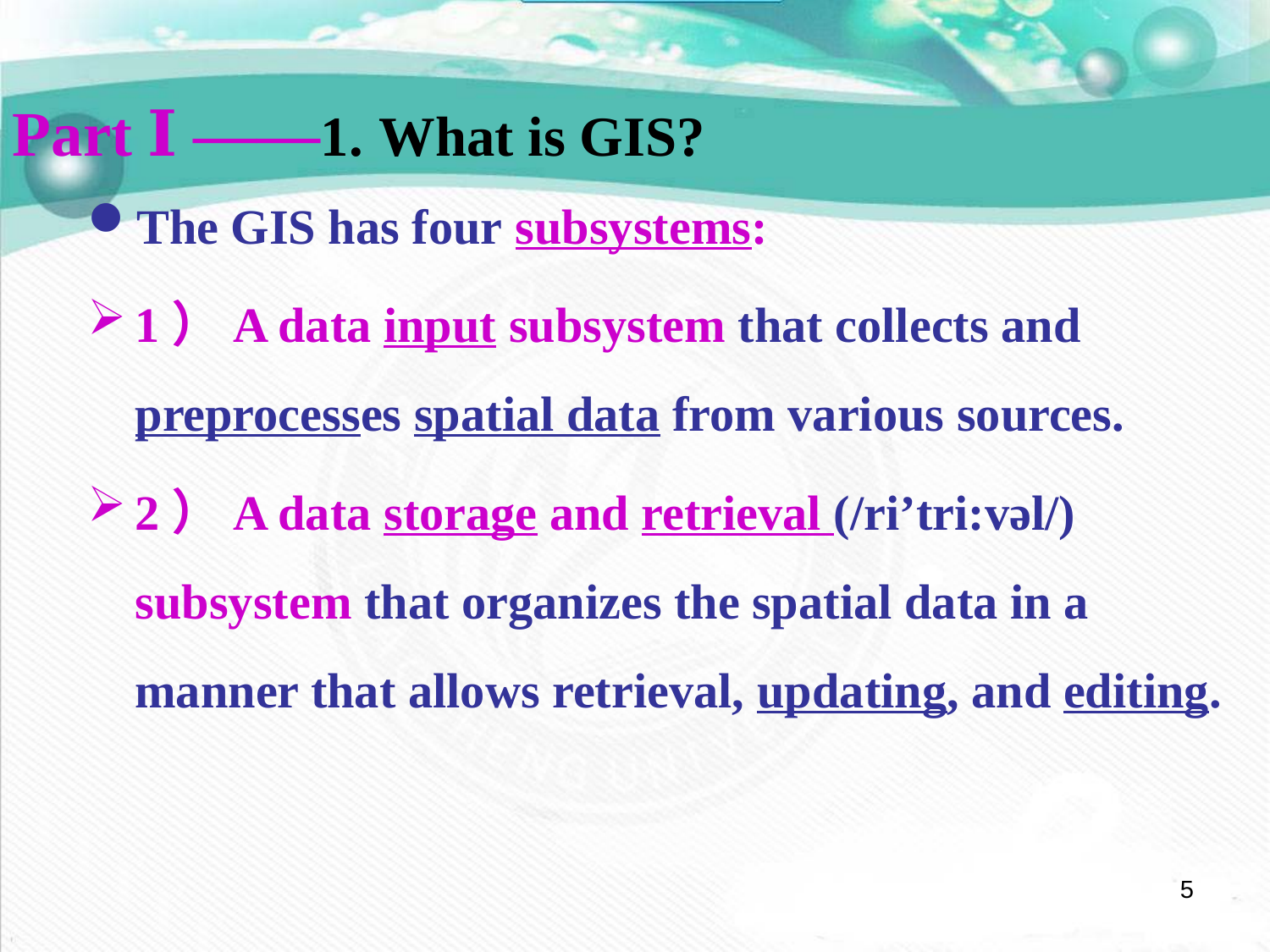

Part Ⅰ ——1. What is GIS?
The GIS has four subsystems:
1）A data input subsystem that collects and preprocesses spatial data from various sources.
2）A data storage and retrieval (/ri’tri:vəl/) subsystem that organizes the spatial data in a manner that allows retrieval, updating, and editing.
5